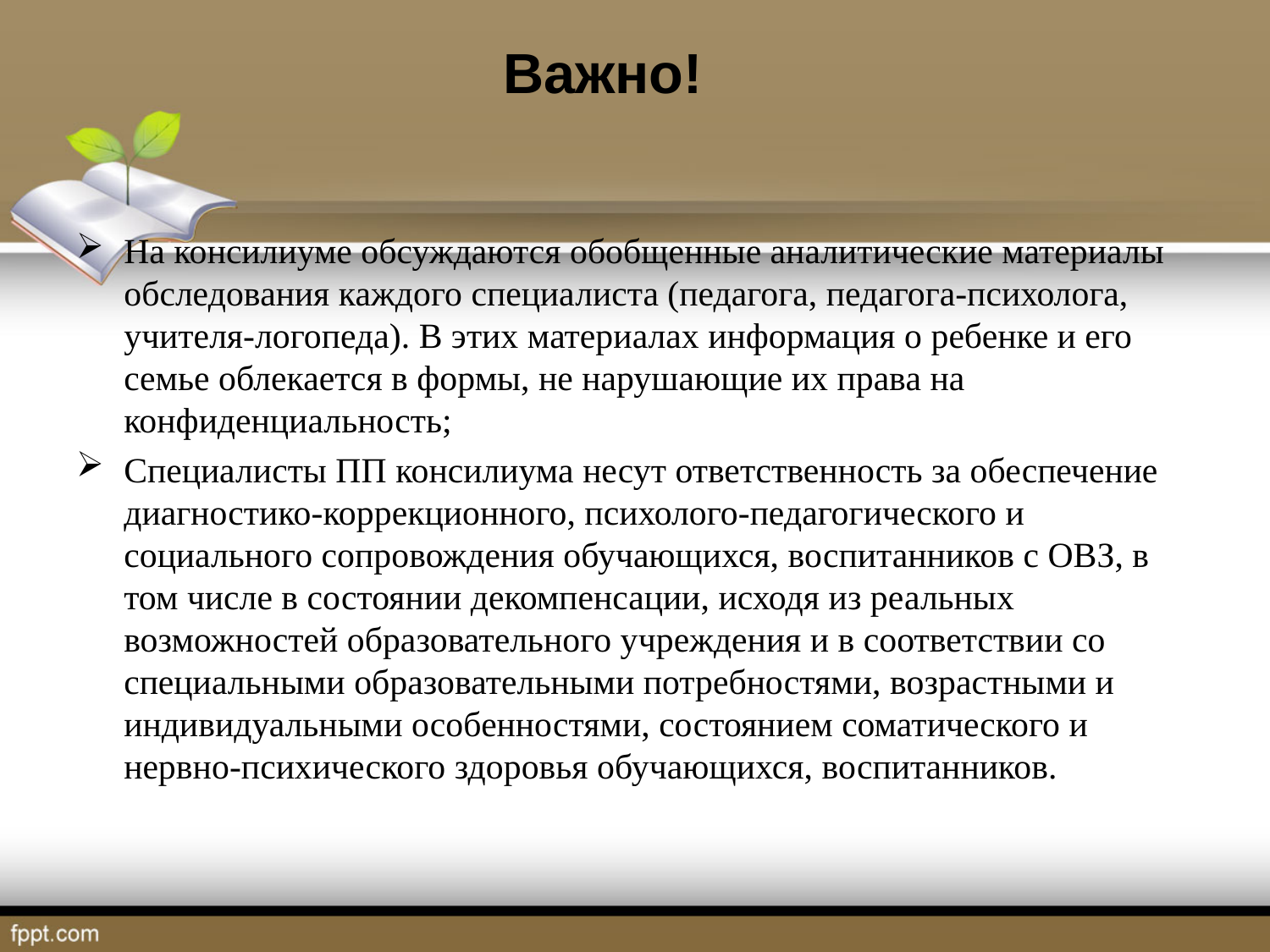

# Важно!
На консилиуме обсуждаются обобщенные аналитические материалы обследования каждого специалиста (педагога, педагога-психолога, учителя-логопеда). В этих материалах информация о ребенке и его семье облекается в формы, не нарушающие их права на конфиденциальность;
Специалисты ПП консилиума несут ответственность за обеспечение диагностико-коррекционного, психолого-педагогического и социального сопровождения обучающихся, воспитанников с ОВЗ, в том числе в состоянии декомпенсации, исходя из реальных возможностей образовательного учреждения и в соответствии со специальными образовательными потребностями, возрастными и индивидуальными особенностями, состоянием соматического и нервно-психического здоровья обучающихся, воспитанников.